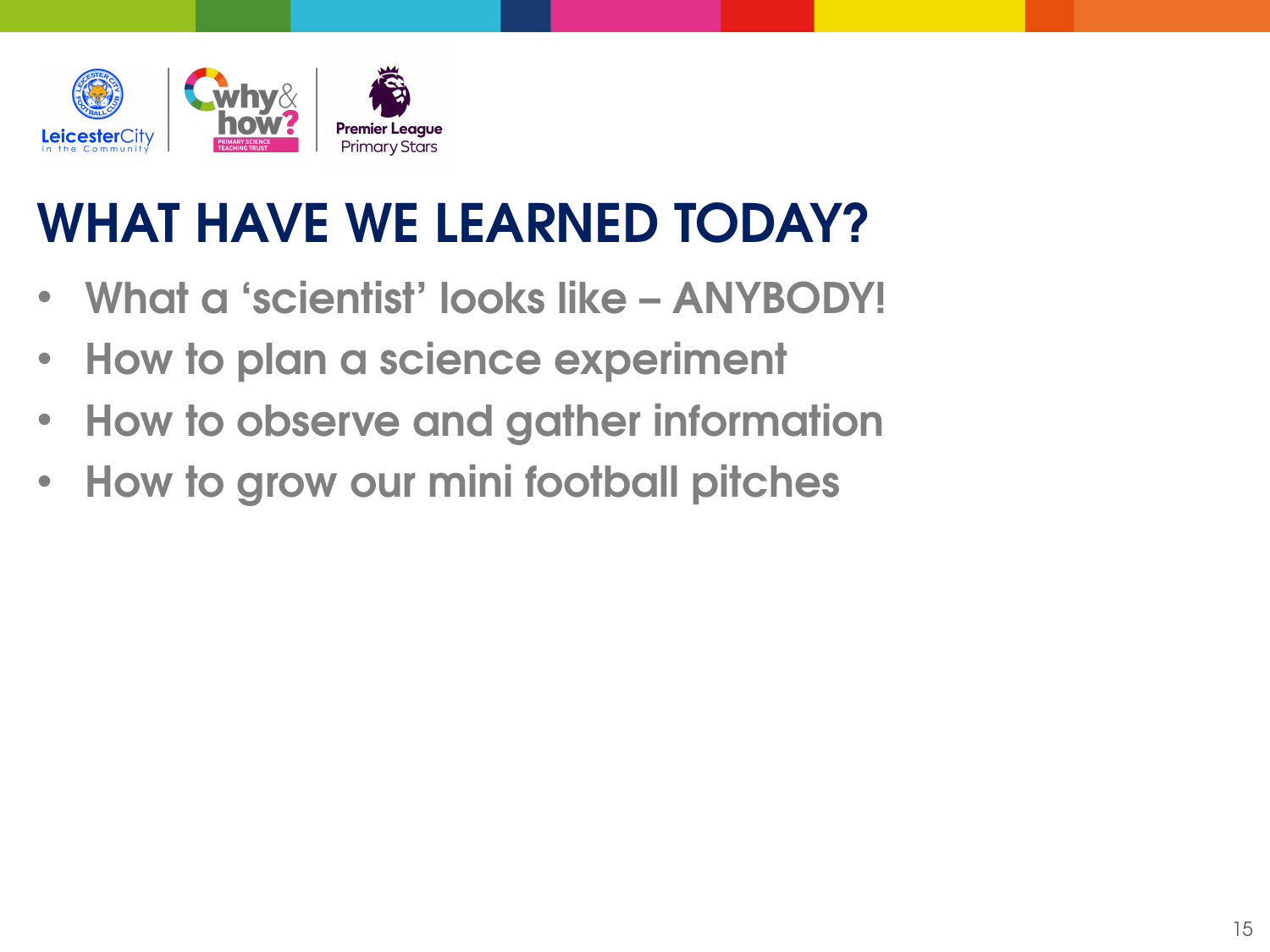

WHAT HAVE WE LEARNED TODAY?
What a ‘scientist’ looks like – ANYBODY!
How to plan a science experiment
How to observe and gather information
How to grow our mini football pitches
15